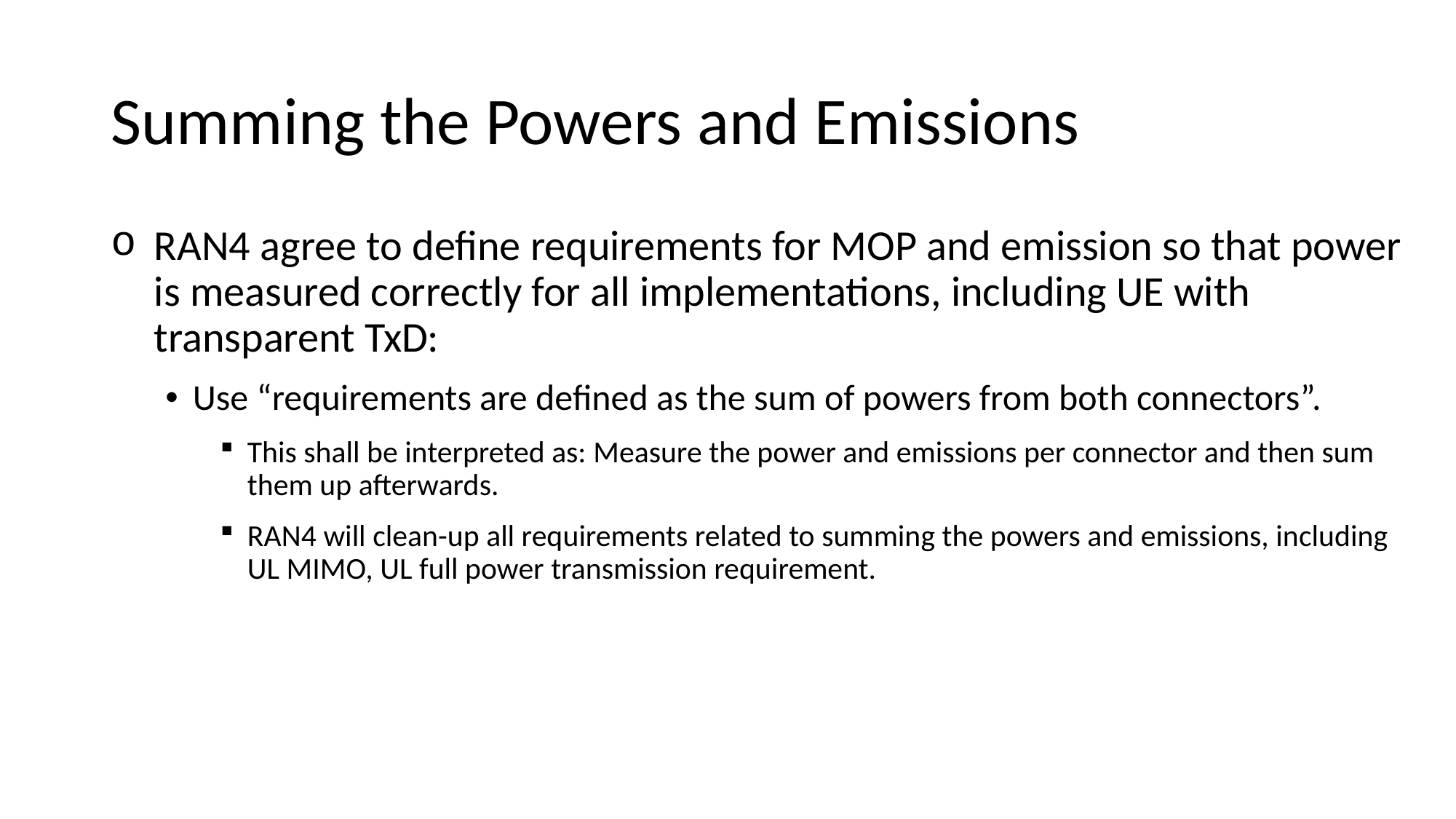

# Summing the Powers and Emissions
RAN4 agree to define requirements for MOP and emission so that power is measured correctly for all implementations, including UE with transparent TxD:
Use “requirements are defined as the sum of powers from both connectors”.
This shall be interpreted as: Measure the power and emissions per connector and then sum them up afterwards.
RAN4 will clean-up all requirements related to summing the powers and emissions, including UL MIMO, UL full power transmission requirement.